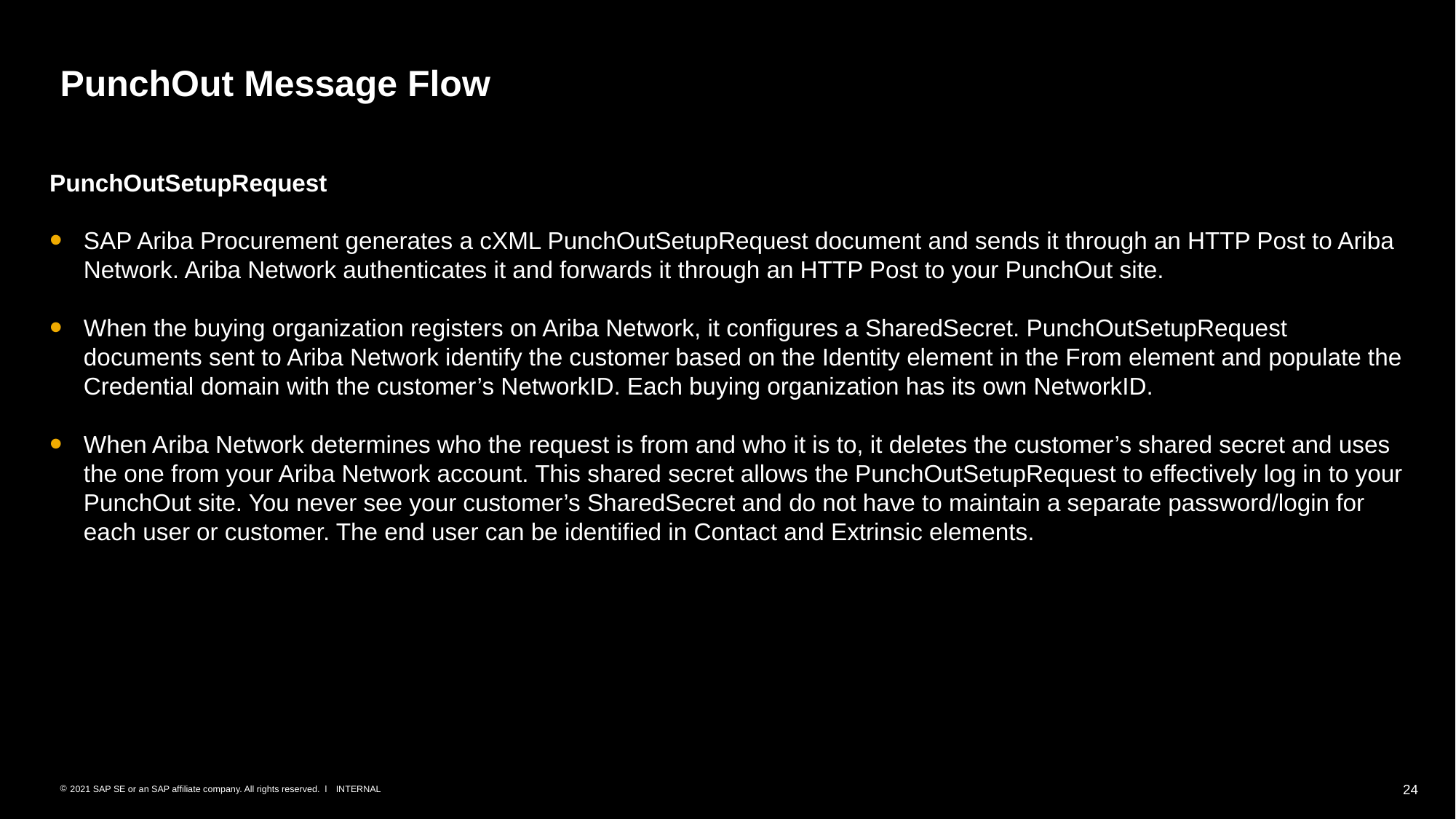

# PunchOut Message Flow
PunchOutSetupRequest

SAP Ariba Procurement generates a cXML PunchOutSetupRequest document and sends it through an HTTP Post to Ariba Network. Ariba Network authenticates it and forwards it through an HTTP Post to your PunchOut site.

When the buying organization registers on Ariba Network, it configures a SharedSecret. PunchOutSetupRequest documents sent to Ariba Network identify the customer based on the Identity element in the From element and populate the Credential domain with the customer’s NetworkID. Each buying organization has its own NetworkID.

When Ariba Network determines who the request is from and who it is to, it deletes the customer’s shared secret and uses the one from your Ariba Network account. This shared secret allows the PunchOutSetupRequest to effectively log in to your PunchOut site. You never see your customer’s SharedSecret and do not have to maintain a separate password/login for each user or customer. The end user can be identified in Contact and Extrinsic elements.